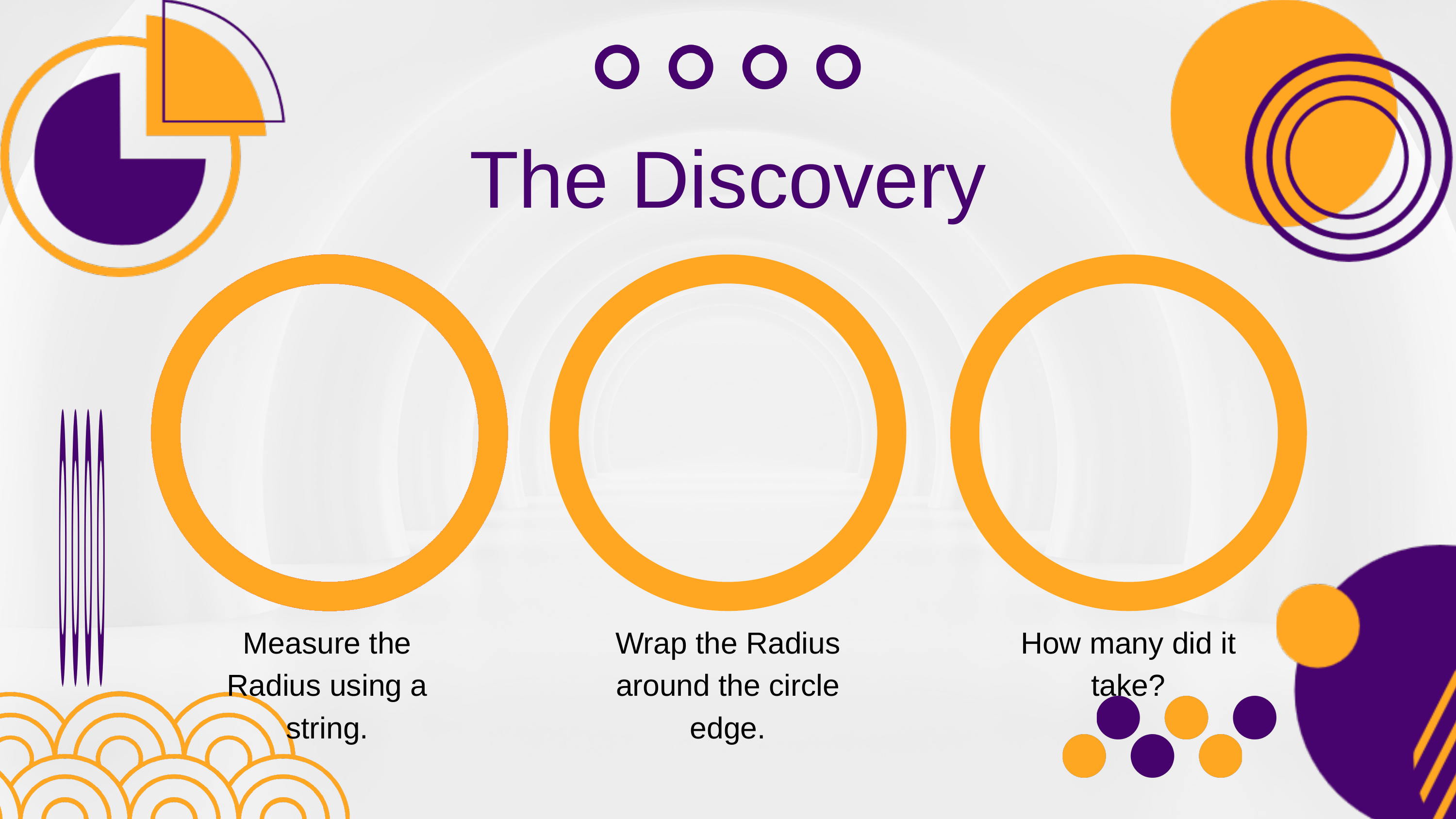

The Discovery

Measure the Radius using a string.
Wrap the Radius around the circle edge.
How many did it take?